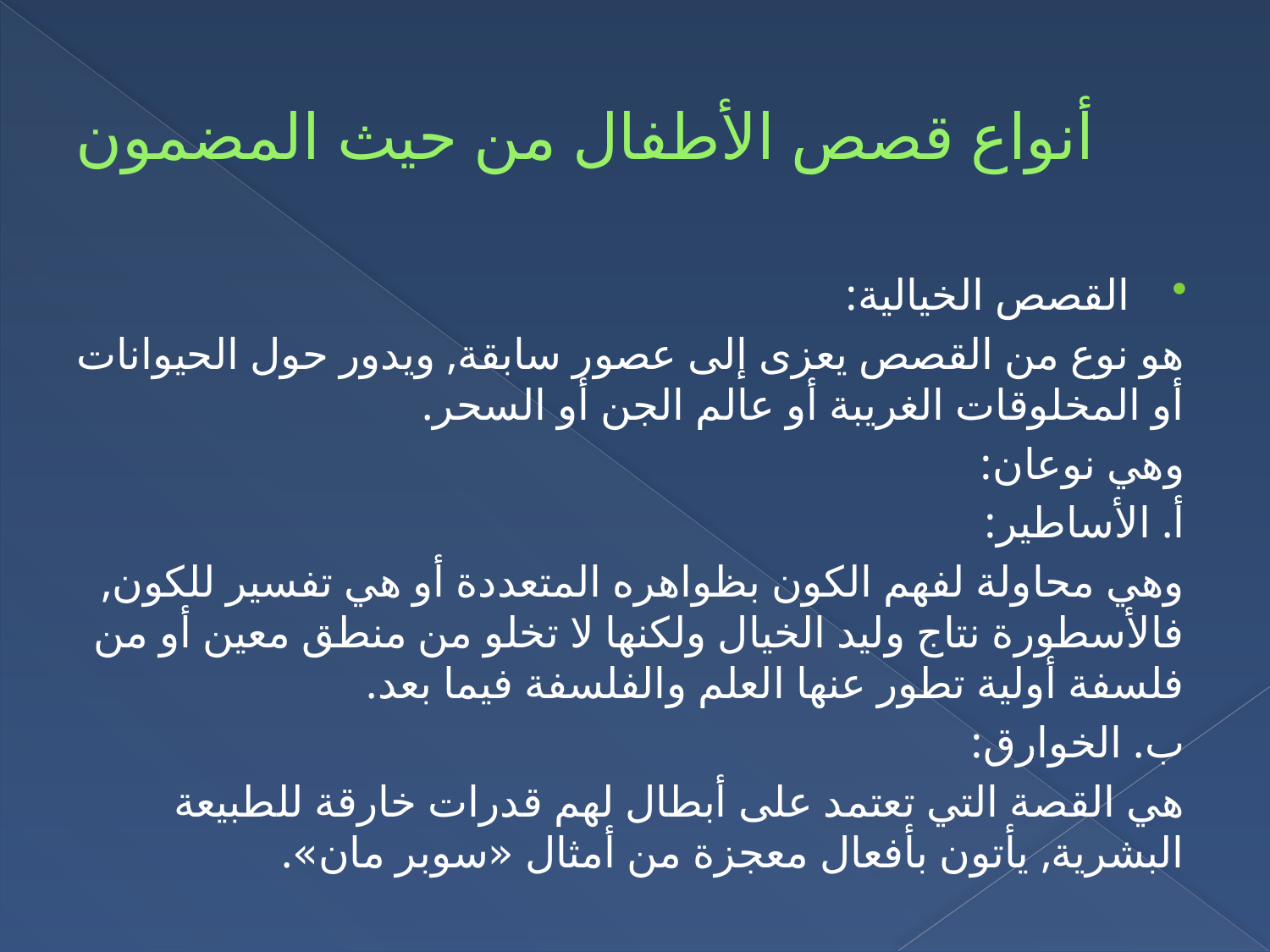

# أنواع قصص الأطفال من حيث المضمون
القصص الخيالية:
هو نوع من القصص يعزى إلى عصور سابقة, ويدور حول الحيوانات أو المخلوقات الغريبة أو عالم الجن أو السحر.
وهي نوعان:
أ. الأساطير:
وهي محاولة لفهم الكون بظواهره المتعددة أو هي تفسير للكون, فالأسطورة نتاج وليد الخيال ولكنها لا تخلو من منطق معين أو من فلسفة أولية تطور عنها العلم والفلسفة فيما بعد.
ب. الخوارق:
هي القصة التي تعتمد على أبطال لهم قدرات خارقة للطبيعة البشرية, يأتون بأفعال معجزة من أمثال «سوبر مان».